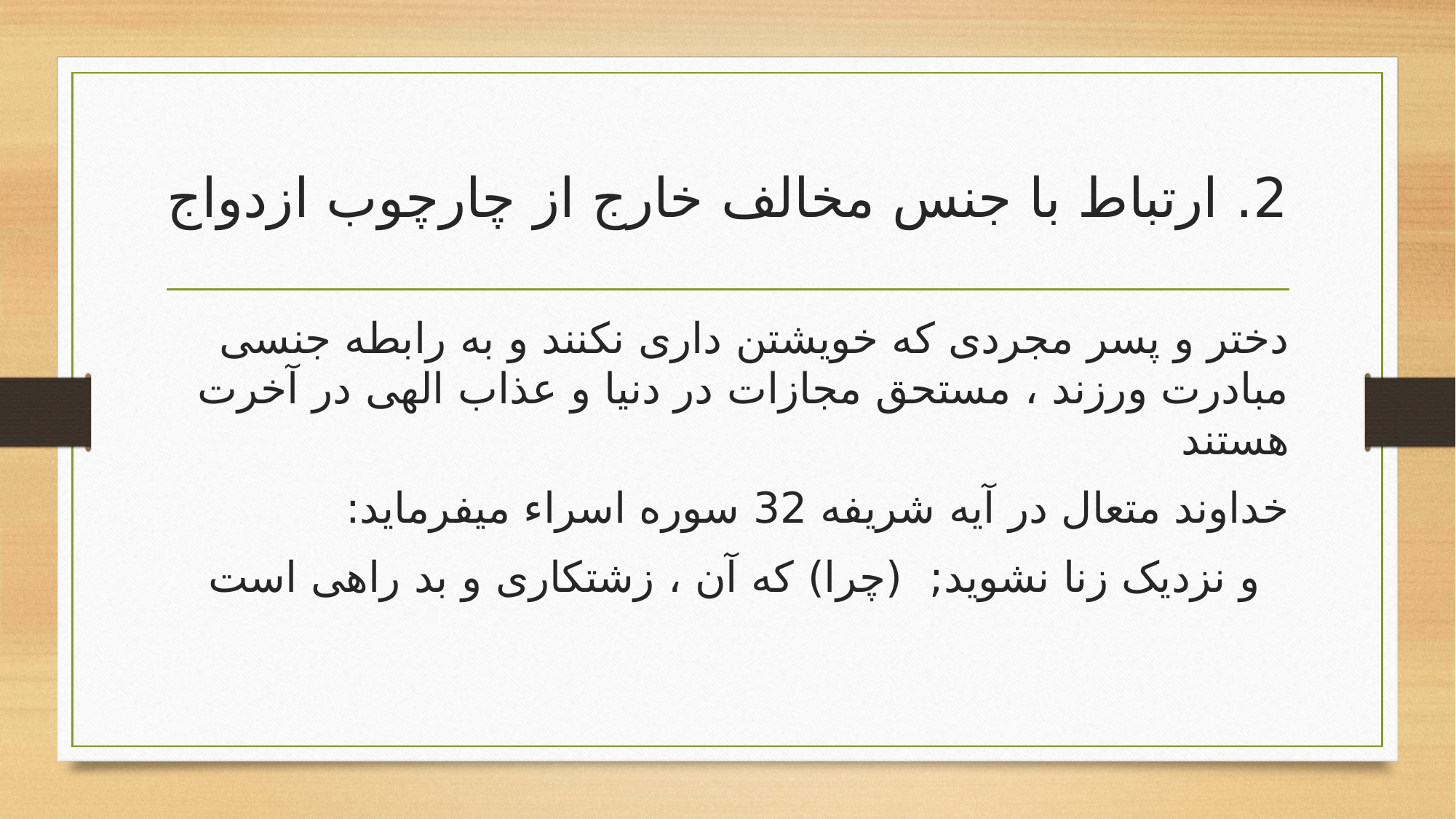

# 2. ارتباط با جنس مخالف خارج از چارچوب ازدواج
دختر و پسر مجردی که خویشتن داری نکنند و به رابطه جنسی مبادرت ورزند ، مستحق مجازات در دنیا و عذاب الهی در آخرت هستند
خداوند متعال در آیه شریفه 32 سوره اسراء میفرماید:
و نزدیک زنا نشوید;  (چرا) که آن ، زشتکاری و بد راهی است